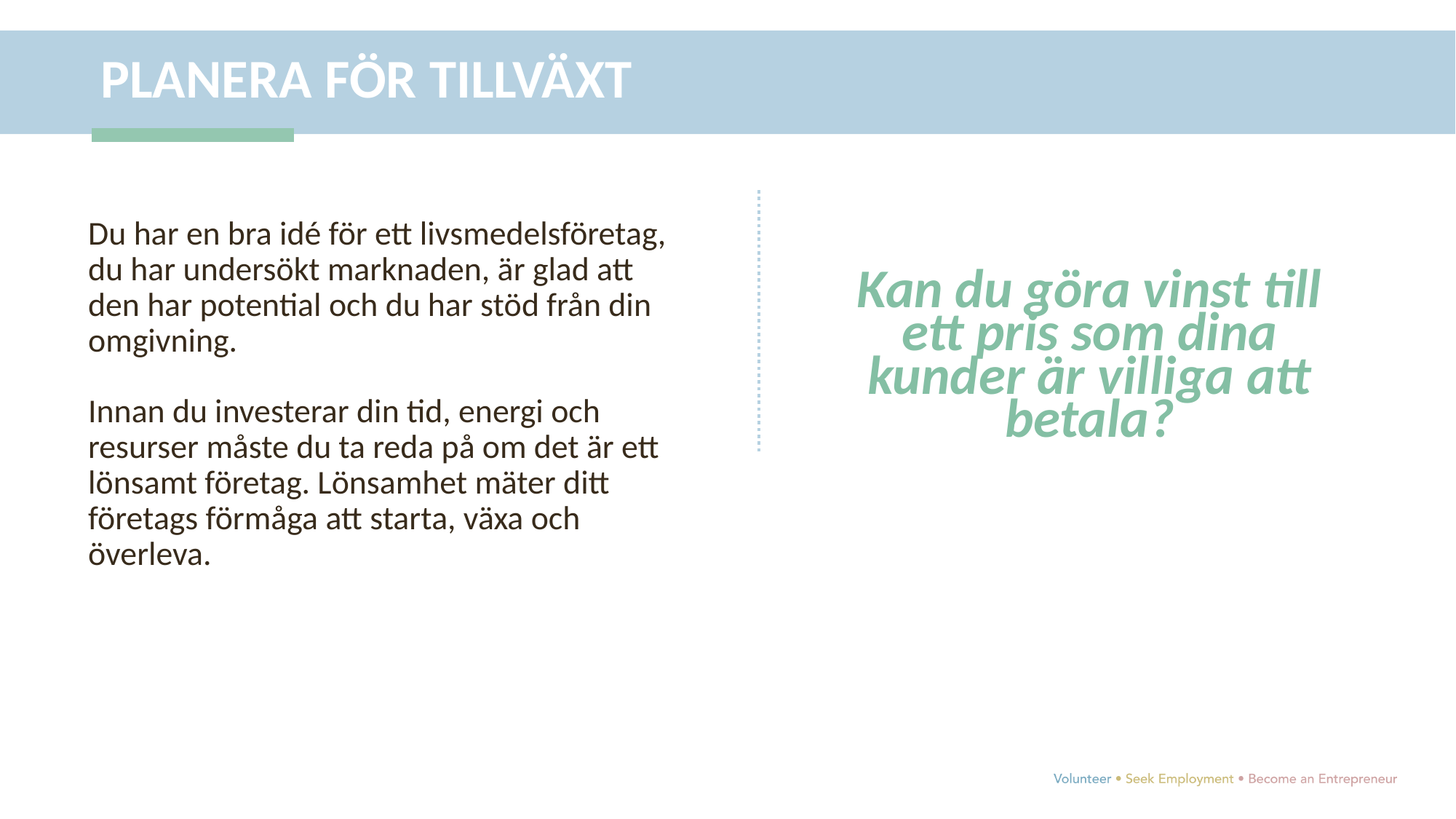

PLANERA FÖR TILLVÄXT
Du har en bra idé för ett livsmedelsföretag, du har undersökt marknaden, är glad att den har potential och du har stöd från din omgivning.

Innan du investerar din tid, energi och resurser måste du ta reda på om det är ett lönsamt företag. Lönsamhet mäter ditt företags förmåga att starta, växa och överleva.

Kan du göra vinst till ett pris som dina kunder är villiga att betala?